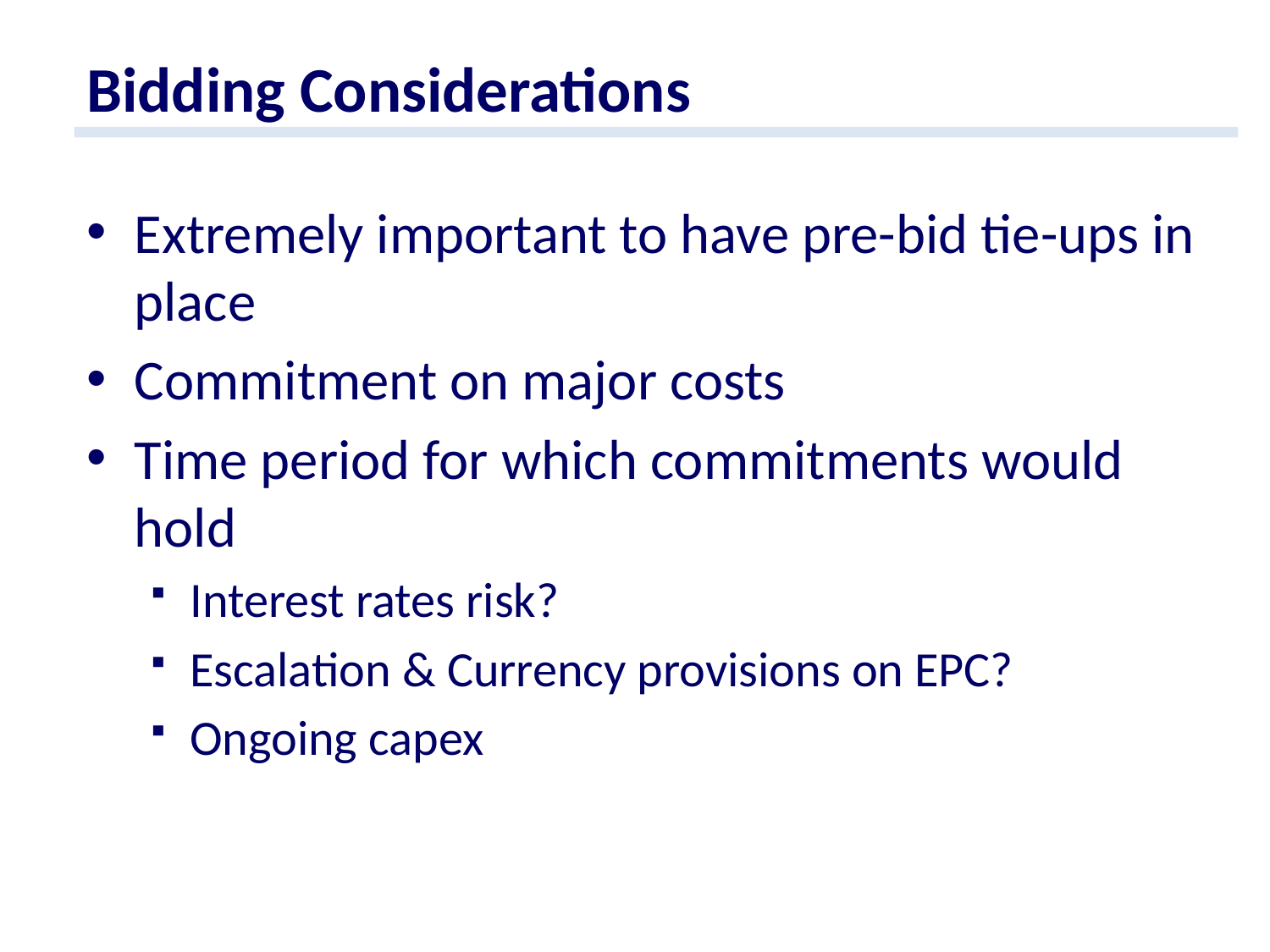

Bidding Considerations

Extremely important to have pre-bid tie-ups in place
Commitment on major costs
Time period for which commitments would hold
Interest rates risk?
Escalation & Currency provisions on EPC?
Ongoing capex